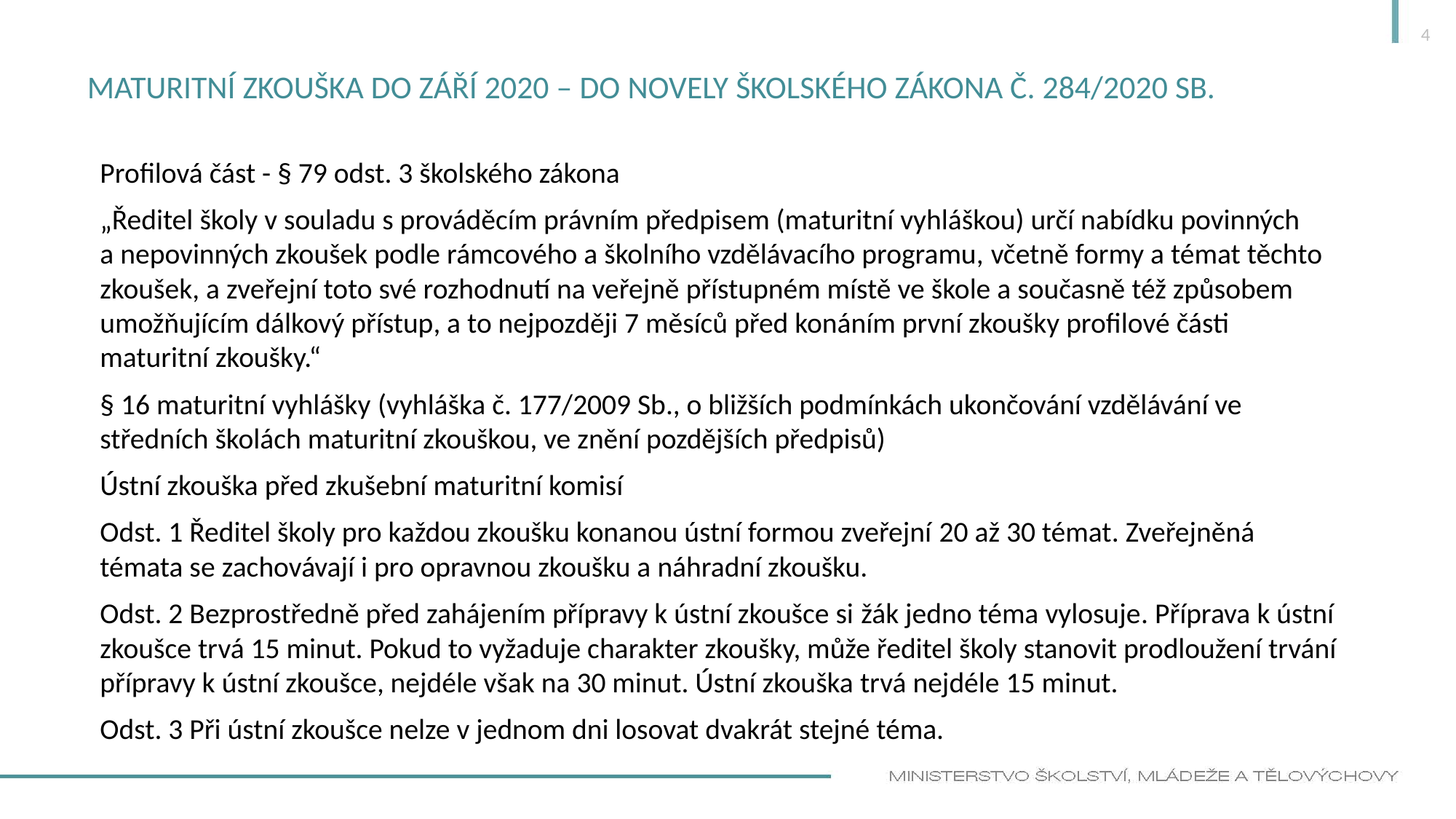

4
# Maturitní zkouška do září 2020 – do novely školského zákona č. 284/2020 Sb.
Profilová část - § 79 odst. 3 školského zákona
„Ředitel školy v souladu s prováděcím právním předpisem (maturitní vyhláškou) určí nabídku povinných a nepovinných zkoušek podle rámcového a školního vzdělávacího programu, včetně formy a témat těchto zkoušek, a zveřejní toto své rozhodnutí na veřejně přístupném místě ve škole a současně též způsobem umožňujícím dálkový přístup, a to nejpozději 7 měsíců před konáním první zkoušky profilové části maturitní zkoušky.“
§ 16 maturitní vyhlášky (vyhláška č. 177/2009 Sb., o bližších podmínkách ukončování vzdělávání ve středních školách maturitní zkouškou, ve znění pozdějších předpisů)
Ústní zkouška před zkušební maturitní komisí
Odst. 1 Ředitel školy pro každou zkoušku konanou ústní formou zveřejní 20 až 30 témat. Zveřejněná témata se zachovávají i pro opravnou zkoušku a náhradní zkoušku.
Odst. 2 Bezprostředně před zahájením přípravy k ústní zkoušce si žák jedno téma vylosuje. Příprava k ústní zkoušce trvá 15 minut. Pokud to vyžaduje charakter zkoušky, může ředitel školy stanovit prodloužení trvání přípravy k ústní zkoušce, nejdéle však na 30 minut. Ústní zkouška trvá nejdéle 15 minut.
Odst. 3 Při ústní zkoušce nelze v jednom dni losovat dvakrát stejné téma.